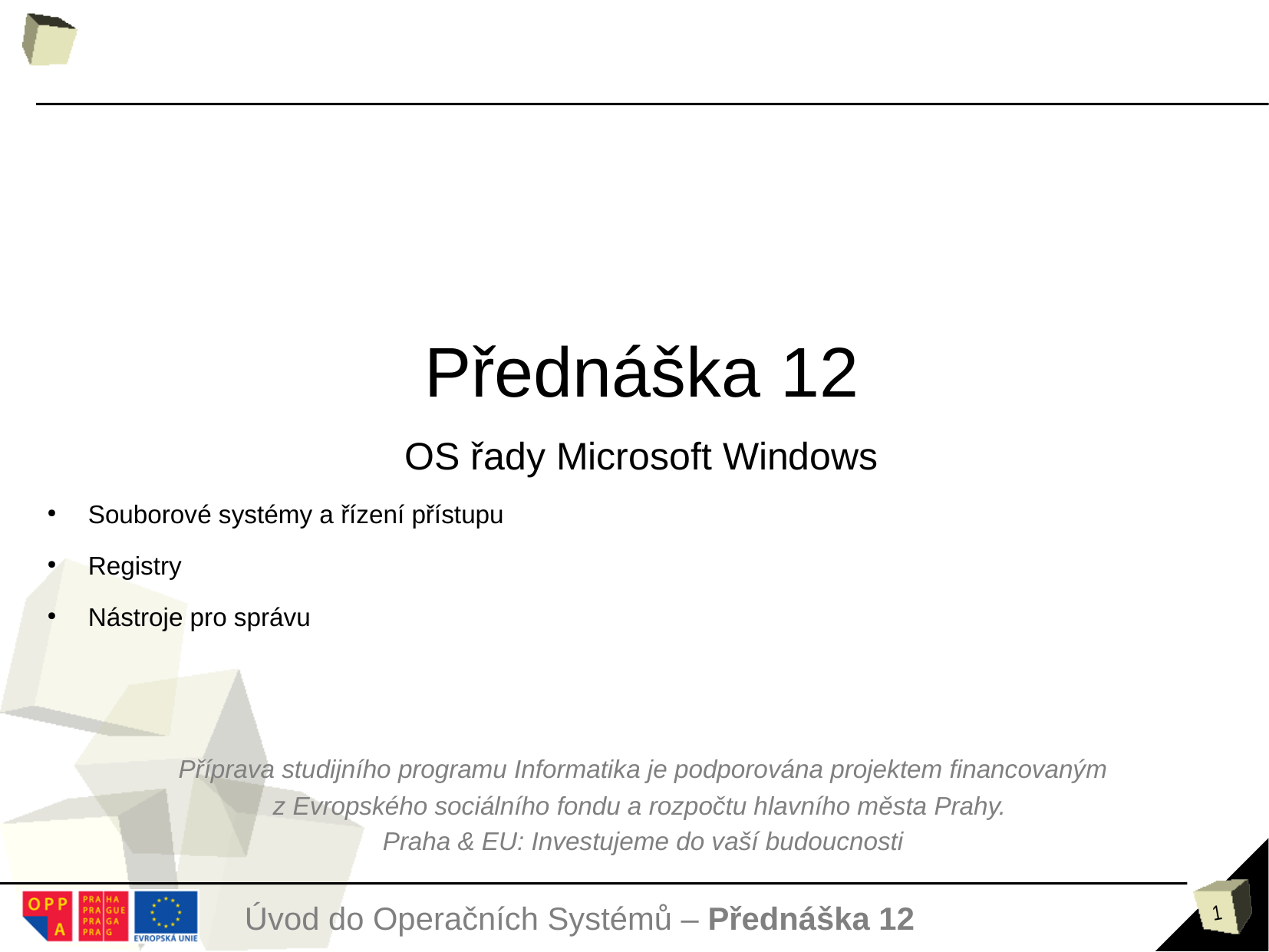

Přednáška 12
OS řady Microsoft Windows
Souborové systémy a řízení přístupu
Registry
Nástroje pro správu
Příprava studijního programu Informatika je podporována projektem financovaným z Evropského sociálního fondu a rozpočtu hlavního města Prahy.
Praha & EU: Investujeme do vaší budoucnosti